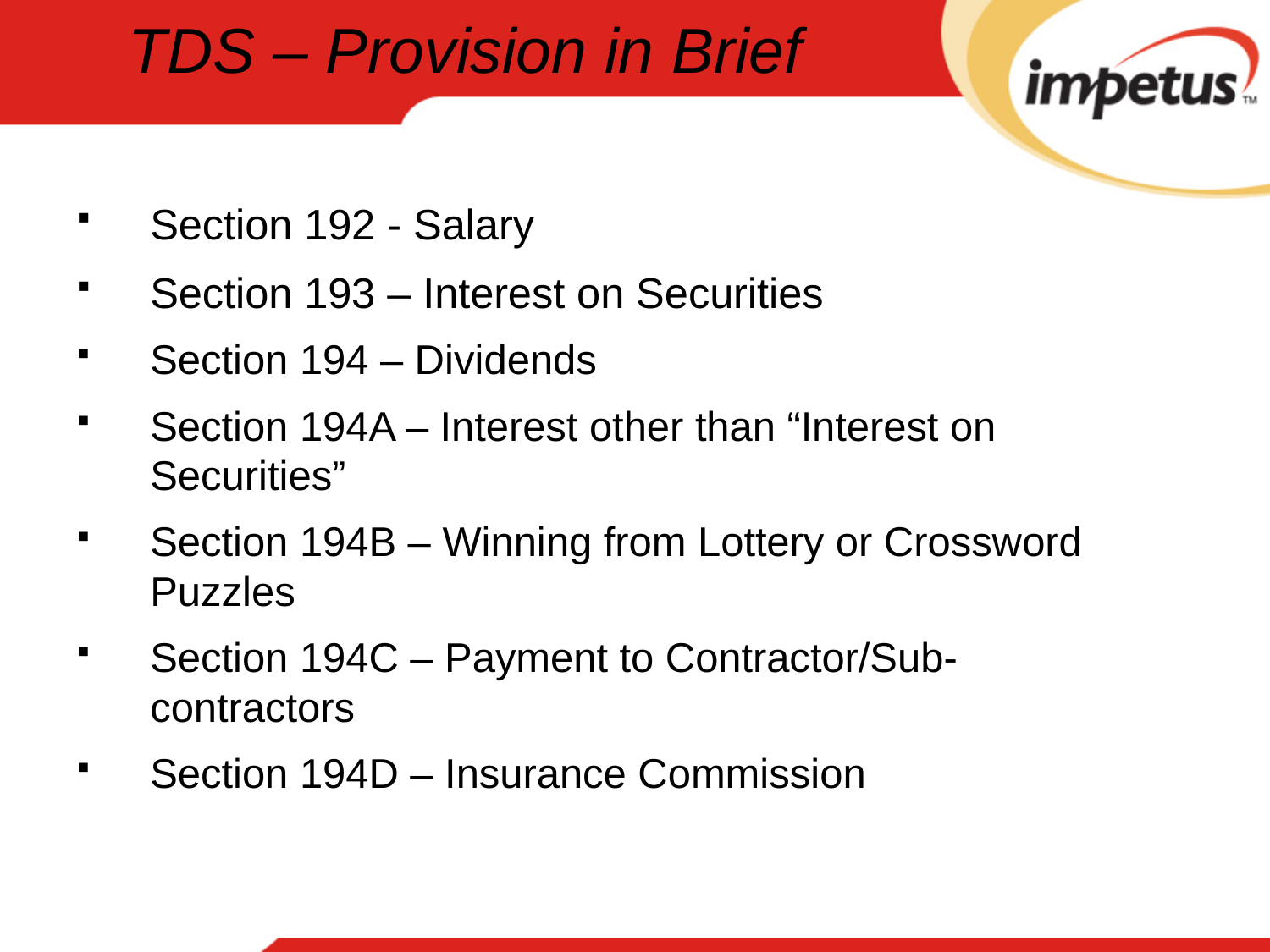

# TDS – Provision in Brief
Section 192 - Salary
Section 193 – Interest on Securities
Section 194 – Dividends
Section 194A – Interest other than “Interest on Securities”
Section 194B – Winning from Lottery or Crossword Puzzles
Section 194C – Payment to Contractor/Sub-contractors
Section 194D – Insurance Commission